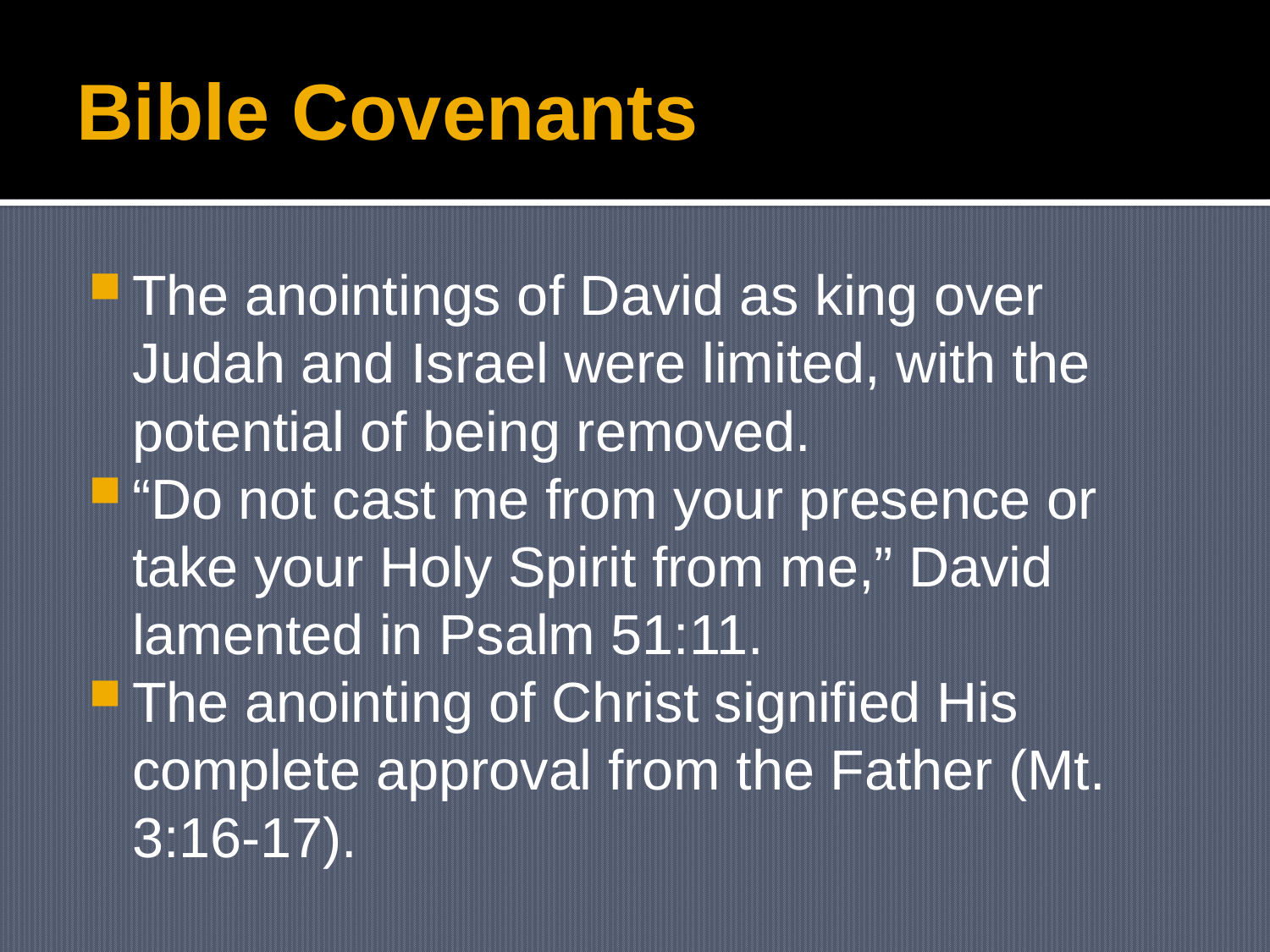

# Bible Covenants
The anointings of David as king over Judah and Israel were limited, with the potential of being removed.
“Do not cast me from your presence or take your Holy Spirit from me,” David lamented in Psalm 51:11.
The anointing of Christ signified His complete approval from the Father (Mt. 3:16-17).